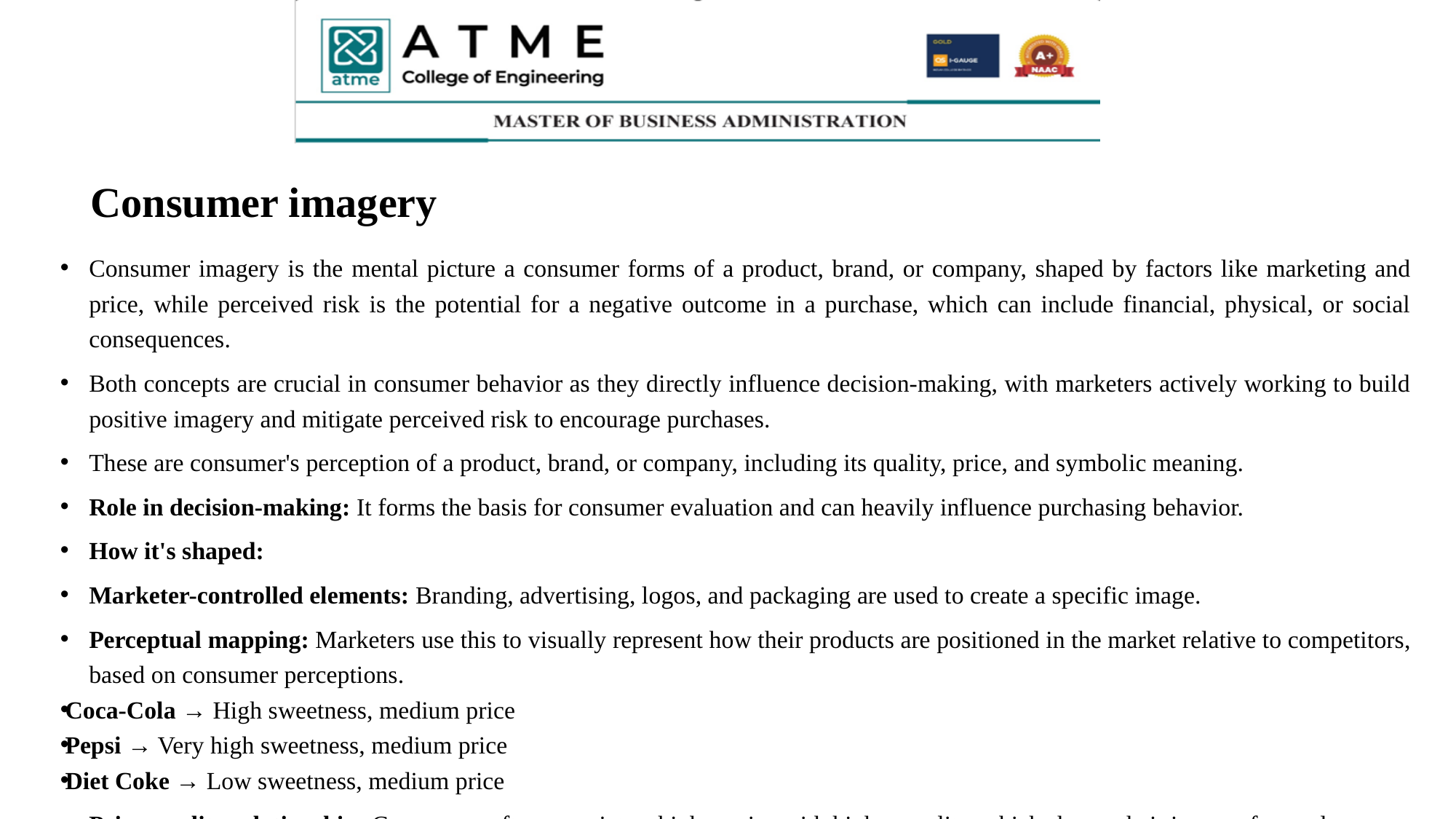

# Consumer imagery
Consumer imagery is the mental picture a consumer forms of a product, brand, or company, shaped by factors like marketing and price, while perceived risk is the potential for a negative outcome in a purchase, which can include financial, physical, or social consequences.
Both concepts are crucial in consumer behavior as they directly influence decision-making, with marketers actively working to build positive imagery and mitigate perceived risk to encourage purchases.
These are consumer's perception of a product, brand, or company, including its quality, price, and symbolic meaning.
Role in decision-making: It forms the basis for consumer evaluation and can heavily influence purchasing behavior.
How it's shaped:
Marketer-controlled elements: Branding, advertising, logos, and packaging are used to create a specific image.
Perceptual mapping: Marketers use this to visually represent how their products are positioned in the market relative to competitors, based on consumer perceptions.
Coca-Cola → High sweetness, medium price
Pepsi → Very high sweetness, medium price
Diet Coke → Low sweetness, medium price
Price-quality relationship: Consumers often associate a higher price with higher quality, which shapes their image of a product.